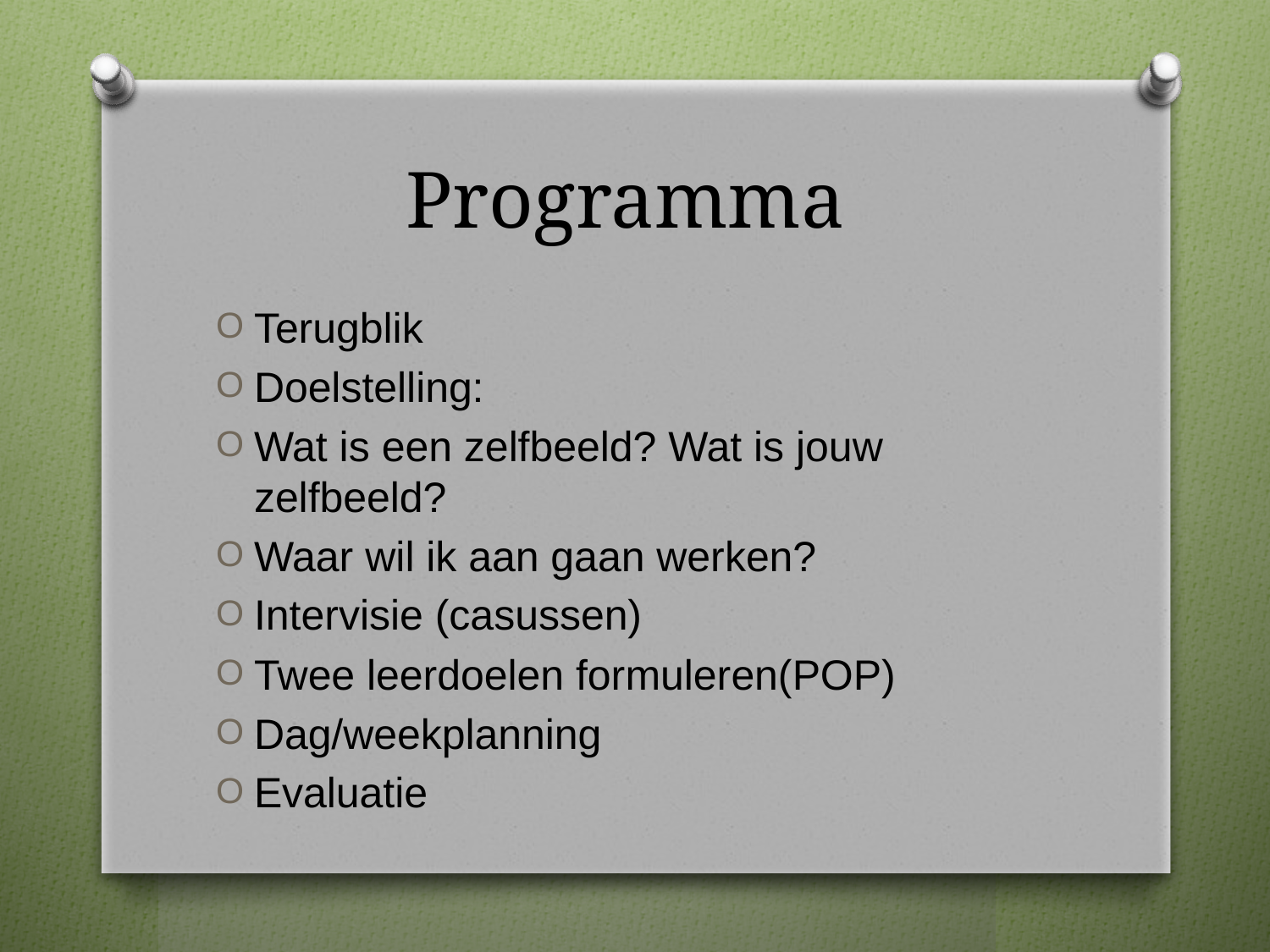

# Programma
Terugblik
Doelstelling:
Wat is een zelfbeeld? Wat is jouw zelfbeeld?
Waar wil ik aan gaan werken?
Intervisie (casussen)
Twee leerdoelen formuleren(POP)
Dag/weekplanning
Evaluatie